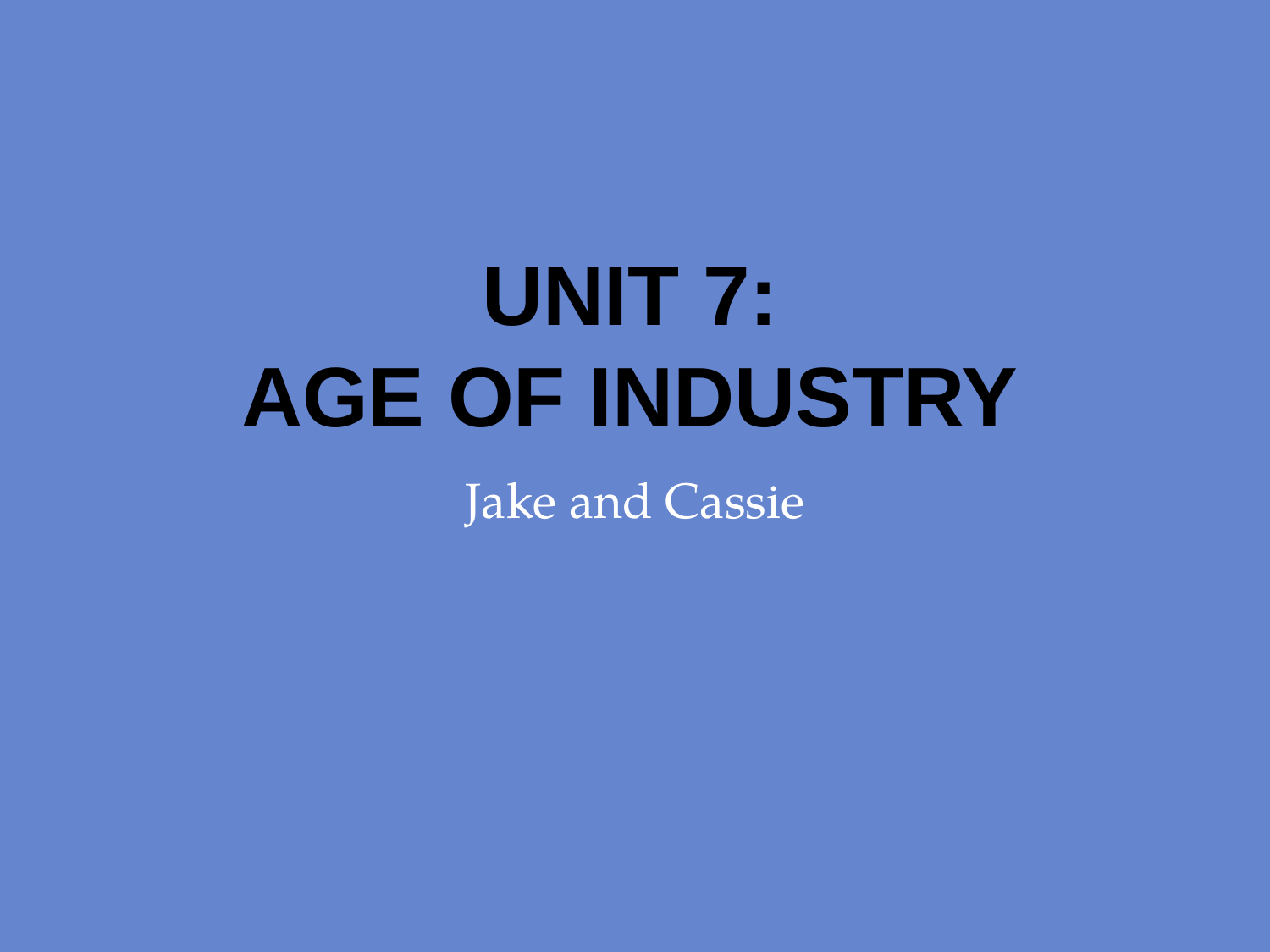

# Unit 7: Age of Industry
Jake and Cassie